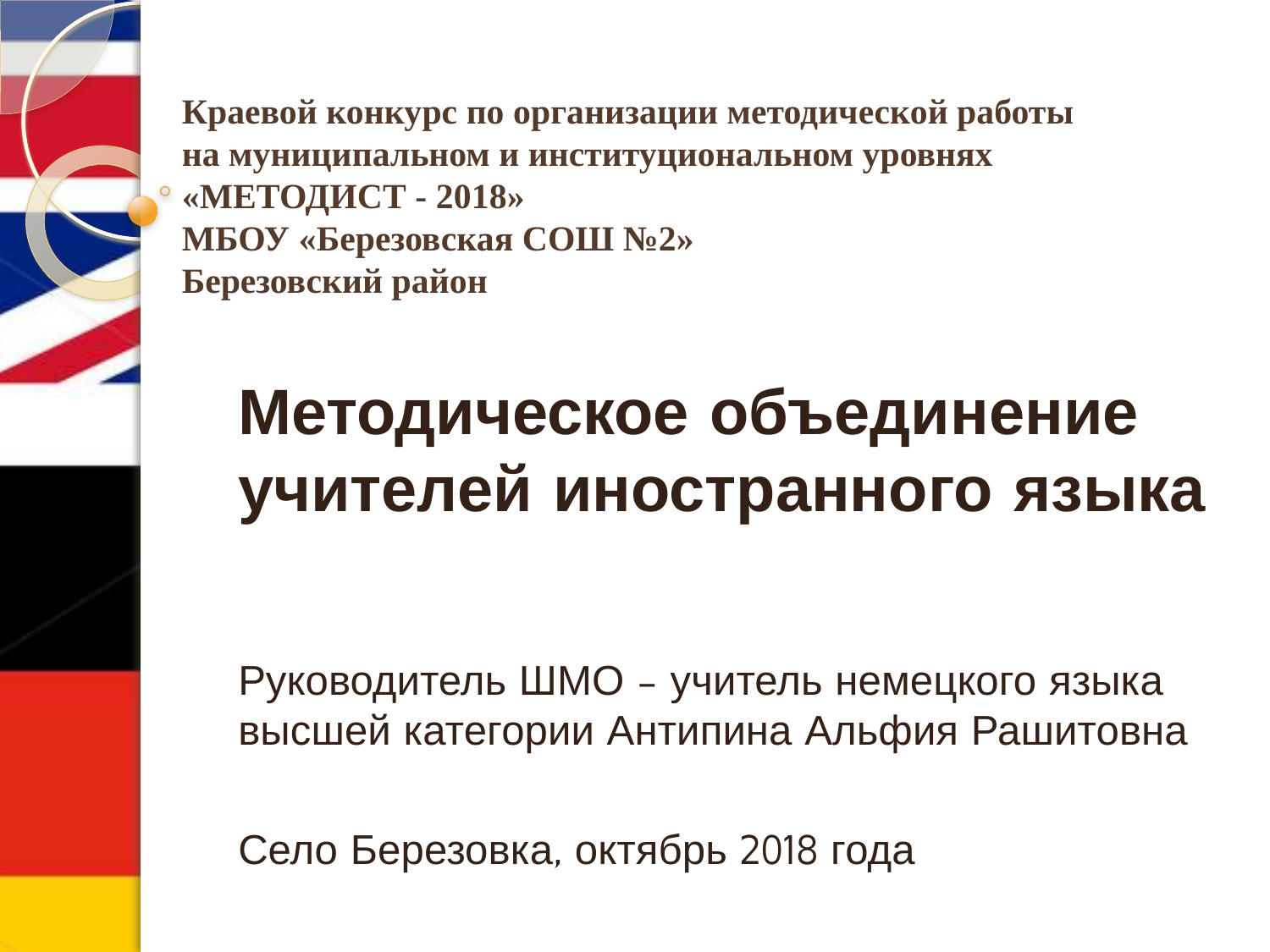

# Краевой конкурс по организации методической работы на муниципальном и институциональном уровнях «МЕТОДИСТ - 2018» МБОУ «Березовская СОШ №2» Березовский район
Методическое объединение учителей иностранного языка

Руководитель ШМО – учитель немецкого языка высшей категории Антипина Альфия Рашитовна

Село Березовка, октябрь 2018 года